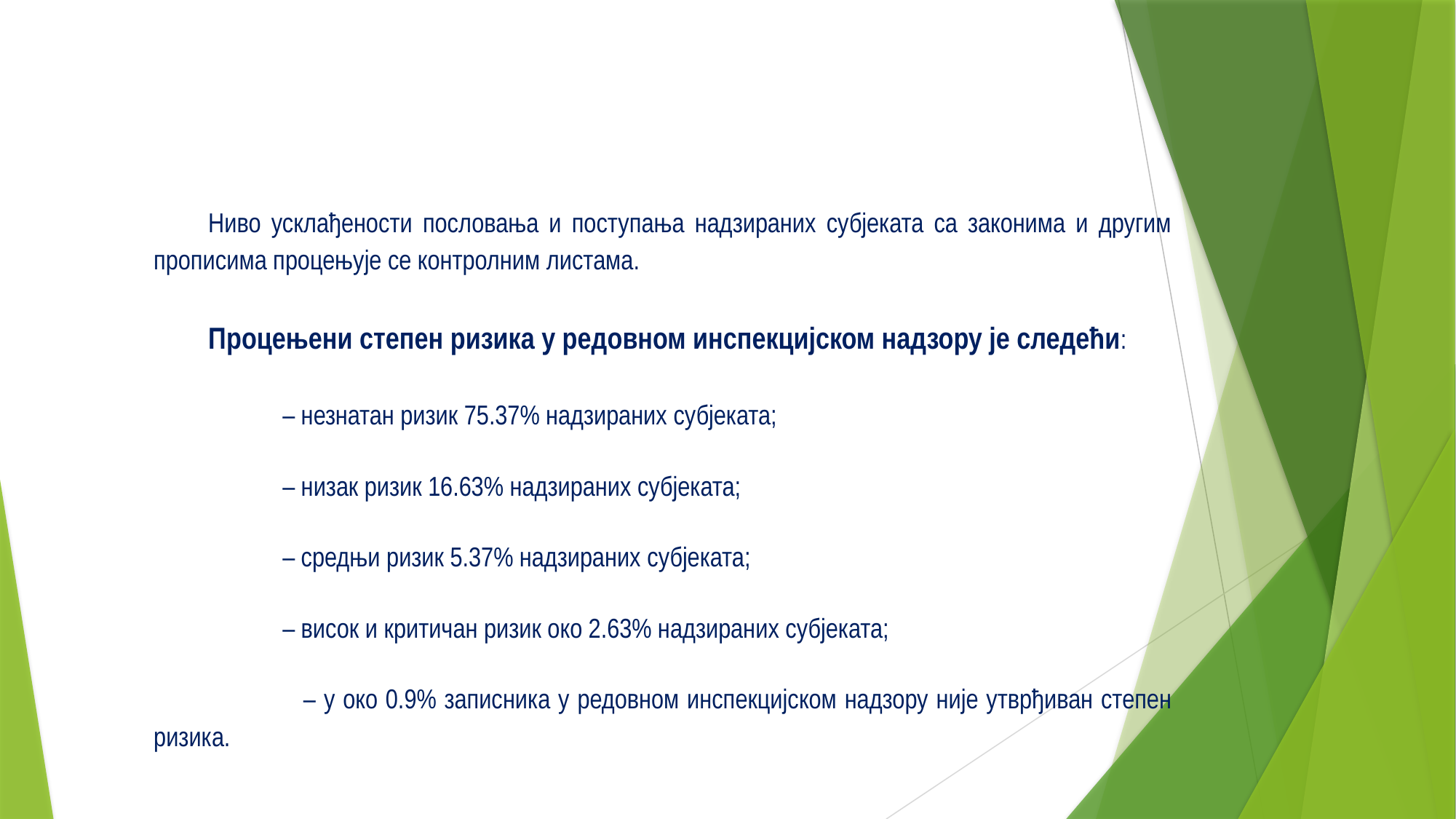

Ниво усклађености пословања и поступања надзираних субјеката са законима и другим прописима процењује се контролним листама.

Процењени степен ризика у редовном инспекцијском надзору је следећи:

            – незнатан ризик 75.37% надзираних субјеката;

            – низак ризик 16.63% надзираних субјеката;

            – средњи ризик 5.37% надзираних субјеката;

            – висок и критичан ризик око 2.63% надзираних субјеката;

            – у око 0.9% записника у редовном инспекцијском надзору није утврђиван степен ризика.